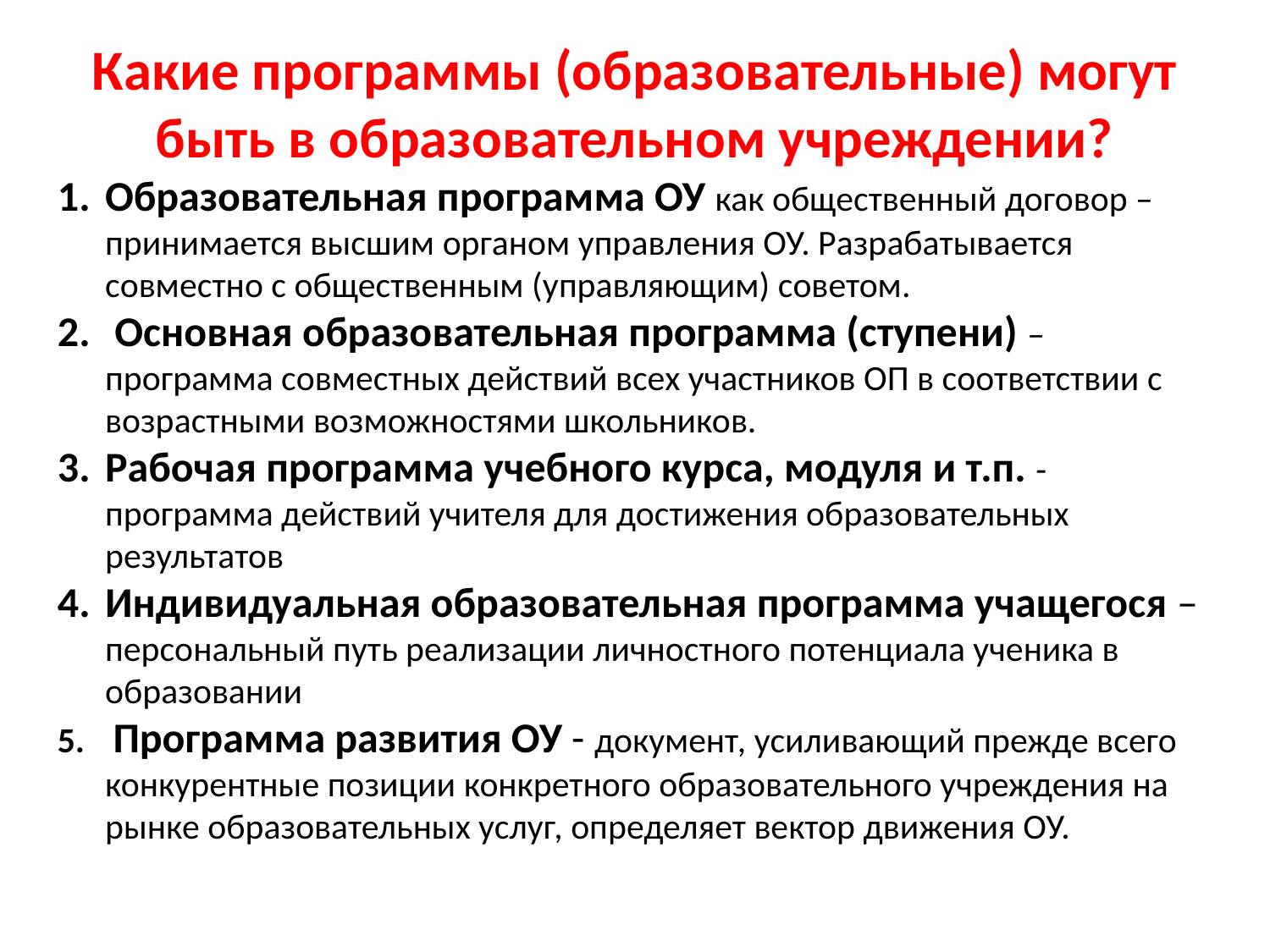

Какие программы (образовательные) могут быть в образовательном учреждении?
Образовательная программа ОУ как общественный договор – принимается высшим органом управления ОУ. Разрабатывается совместно с общественным (управляющим) советом.
 Основная образовательная программа (ступени) – программа совместных действий всех участников ОП в соответствии с возрастными возможностями школьников.
Рабочая программа учебного курса, модуля и т.п. - программа действий учителя для достижения образовательных результатов
Индивидуальная образовательная программа учащегося – персональный путь реализации личностного потенциала ученика в образовании
 Программа развития ОУ - документ, усиливающий прежде всего конкурентные позиции конкретного образовательного учреждения на рынке образовательных услуг, определяет вектор движения ОУ.